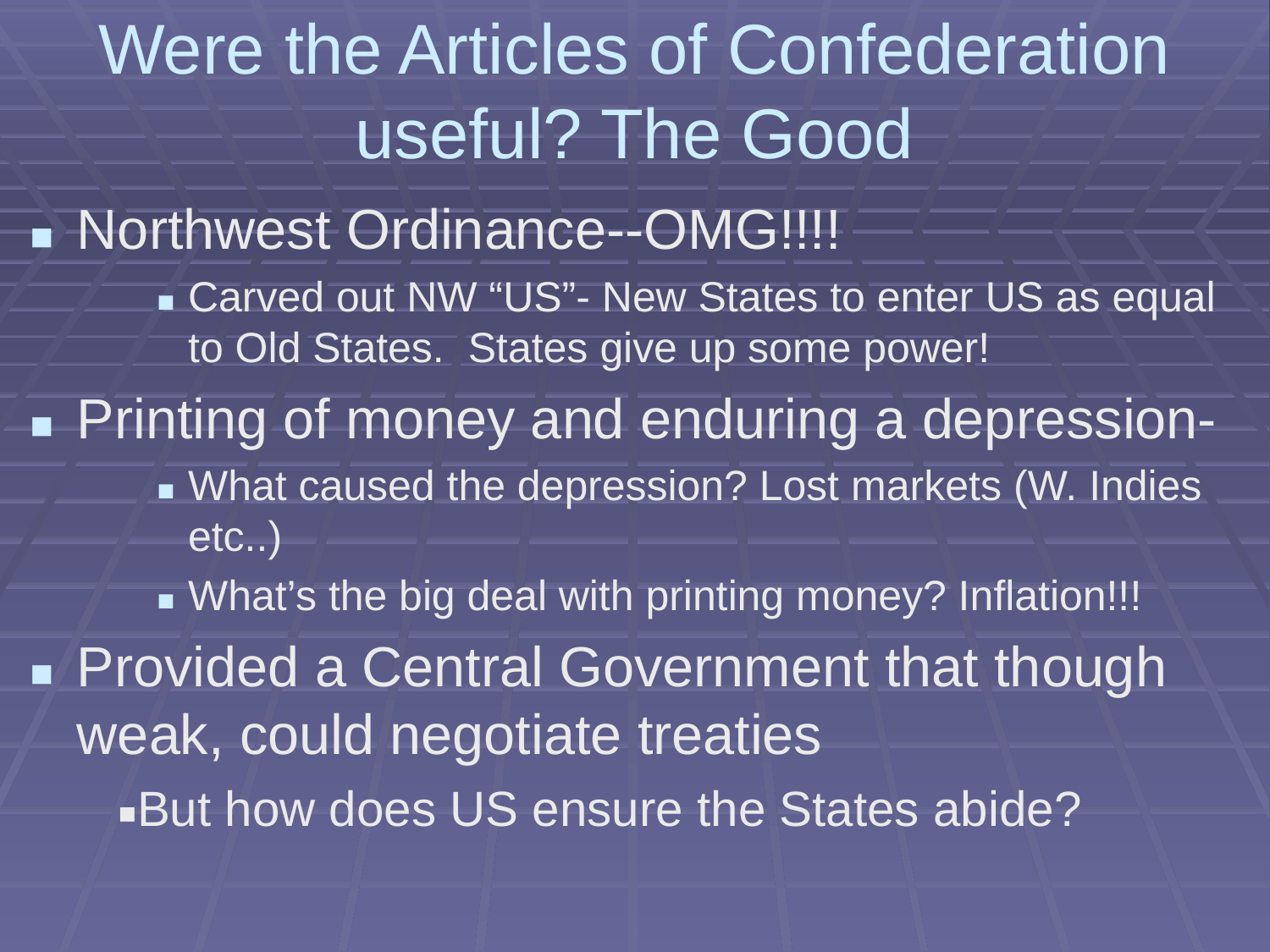

# Were the Articles of Confederation useful? The Good
Northwest Ordinance--OMG!!!!
Carved out NW “US”- New States to enter US as equal to Old States.  States give up some power!
Printing of money and enduring a depression-
What caused the depression? Lost markets (W. Indies etc..)
What’s the big deal with printing money? Inflation!!!
Provided a Central Government that though weak, could negotiate treaties
But how does US ensure the States abide?